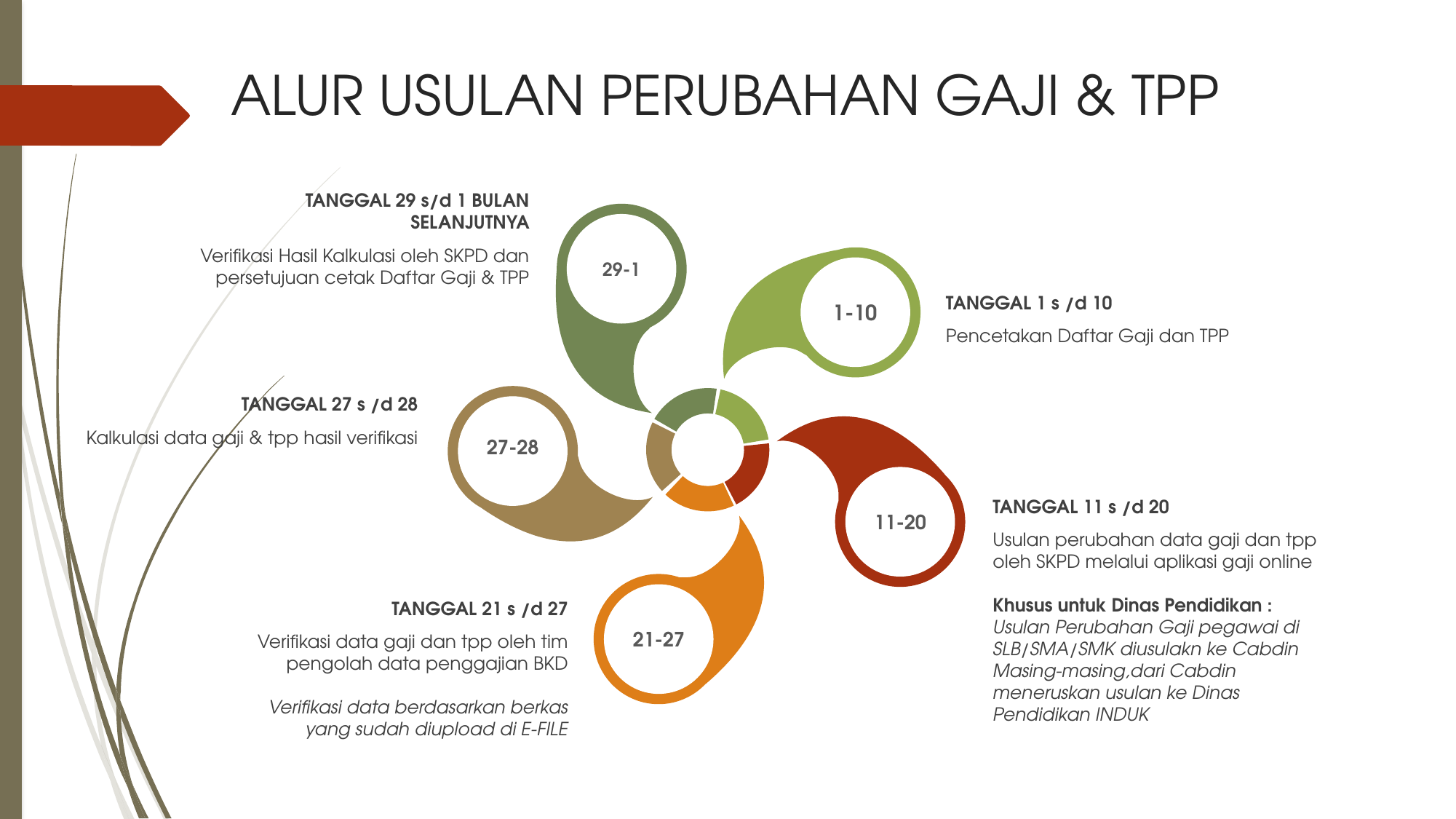

# ALUR USULAN PERUBAHAN GAJI & TPP
TANGGAL 29 s/d 1 BULAN SELANJUTNYA

Verifikasi Hasil Kalkulasi oleh SKPD dan persetujuan cetak Daftar Gaji & TPP

29-1

1-10

27-28

11-20

21-27
TANGGAL 1 s /d 10
Pencetakan Daftar Gaji dan TPP

TANGGAL 27 s /d 28
Kalkulasi data gaji & tpp hasil verifikasi

TANGGAL 11 s /d 20
Usulan perubahan data gaji dan tpp oleh SKPD melalui aplikasi gaji online

Khusus untuk Dinas Pendidikan :
Usulan Perubahan Gaji pegawai di SLB/SMA/SMK diusulakn ke Cabdin
Masing-masing,dari Cabdin meneruskan usulan ke Dinas Pendidikan INDUK
TANGGAL 21 s /d 27
Verifikasi data gaji dan tpp oleh tim pengolah data penggajian BKD

Verifikasi data berdasarkan berkas yang sudah diupload di E-FILE